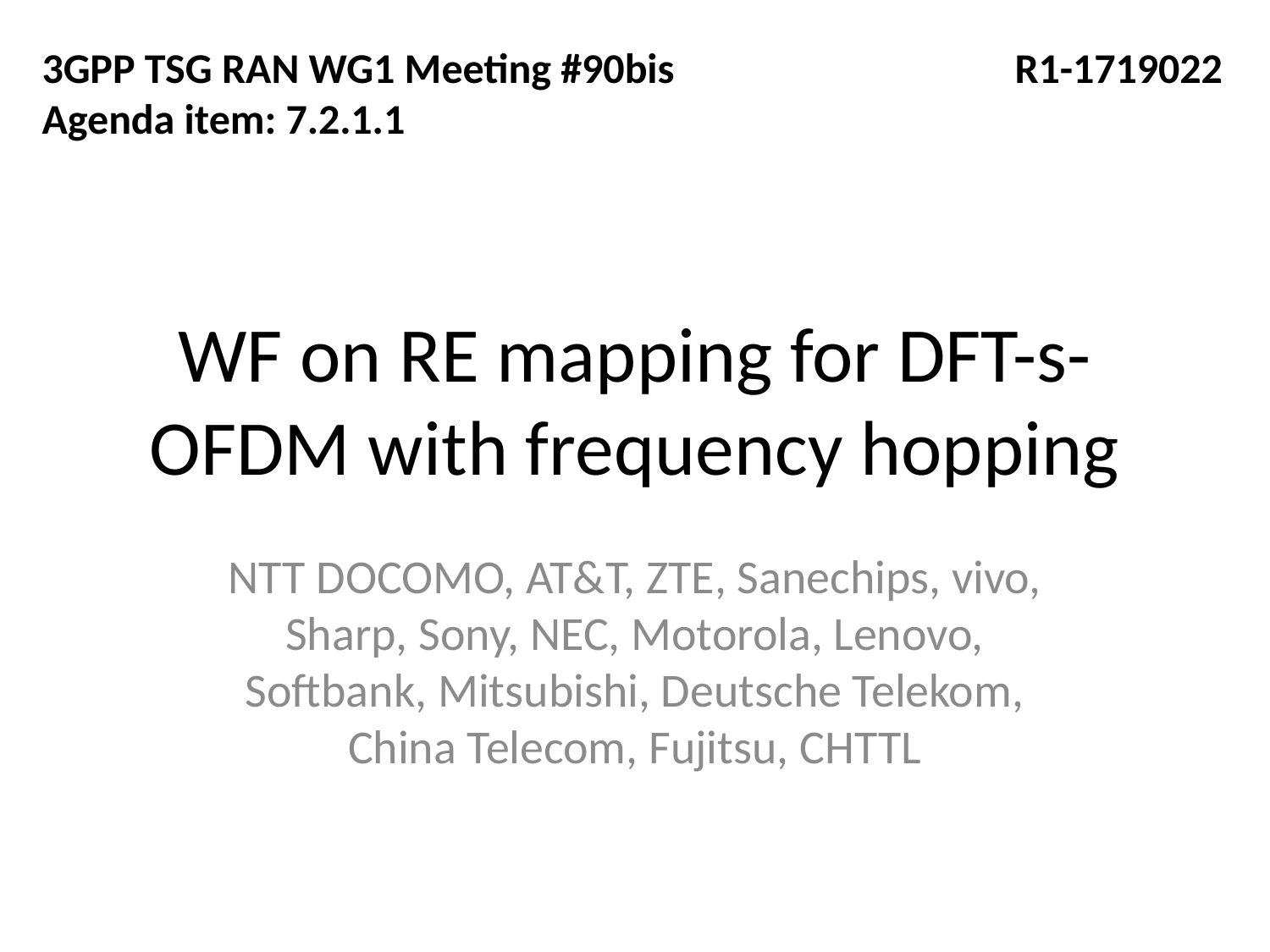

3GPP TSG RAN WG1 Meeting #90bis
Agenda item: 7.2.1.1
R1-1719022
# WF on RE mapping for DFT-s-OFDM with frequency hopping
NTT DOCOMO, AT&T, ZTE, Sanechips, vivo, Sharp, Sony, NEC, Motorola, Lenovo, Softbank, Mitsubishi, Deutsche Telekom, China Telecom, Fujitsu, CHTTL